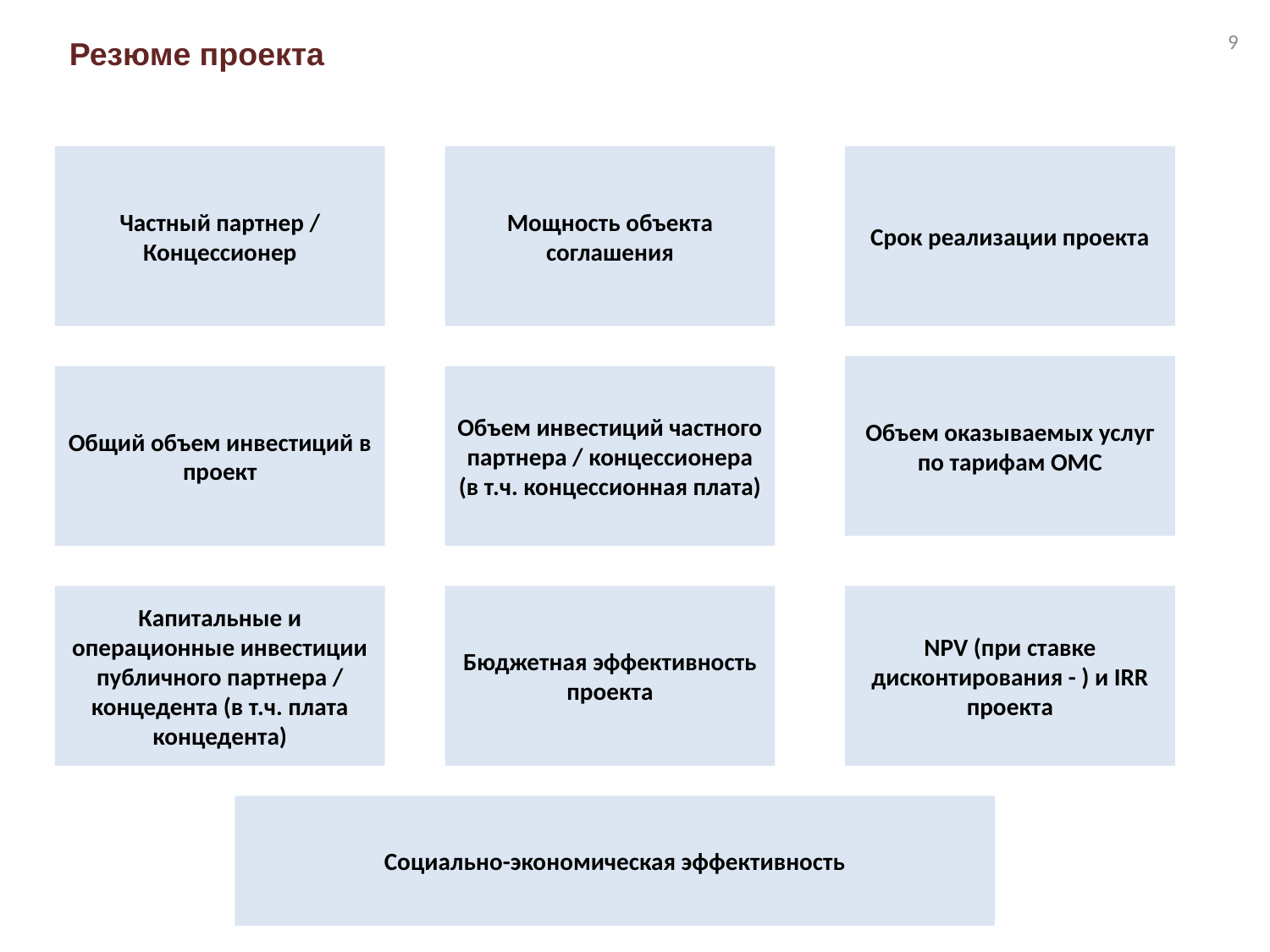

9
Резюме проекта
Частный партнер / Концессионер
Мощность объекта соглашения
Срок реализации проекта
Объем оказываемых услуг по тарифам ОМС
Общий объем инвестиций в проект
Объем инвестиций частного партнера / концессионера (в т.ч. концессионная плата)
Капитальные и операционные инвестиции публичного партнера / концедента (в т.ч. плата концедента)
Бюджетная эффективность проекта
NPV (при ставке дисконтирования - ) и IRR проекта
Социально-экономическая эффективность